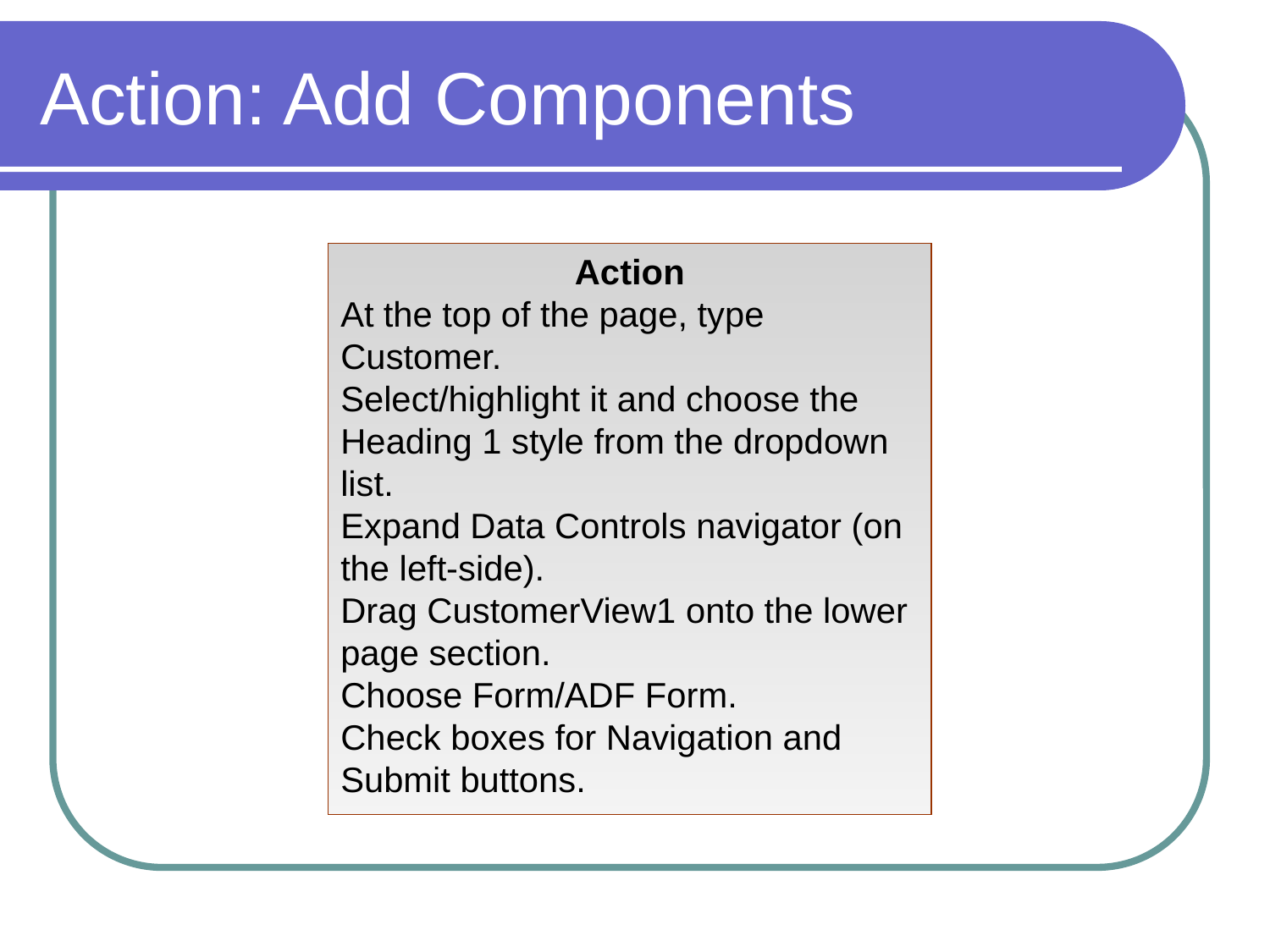

# Action: Add Components
Action
At the top of the page, type Customer.
Select/highlight it and choose the Heading 1 style from the dropdown list.
Expand Data Controls navigator (on the left-side).
Drag CustomerView1 onto the lower page section.
Choose Form/ADF Form.
Check boxes for Navigation and Submit buttons.